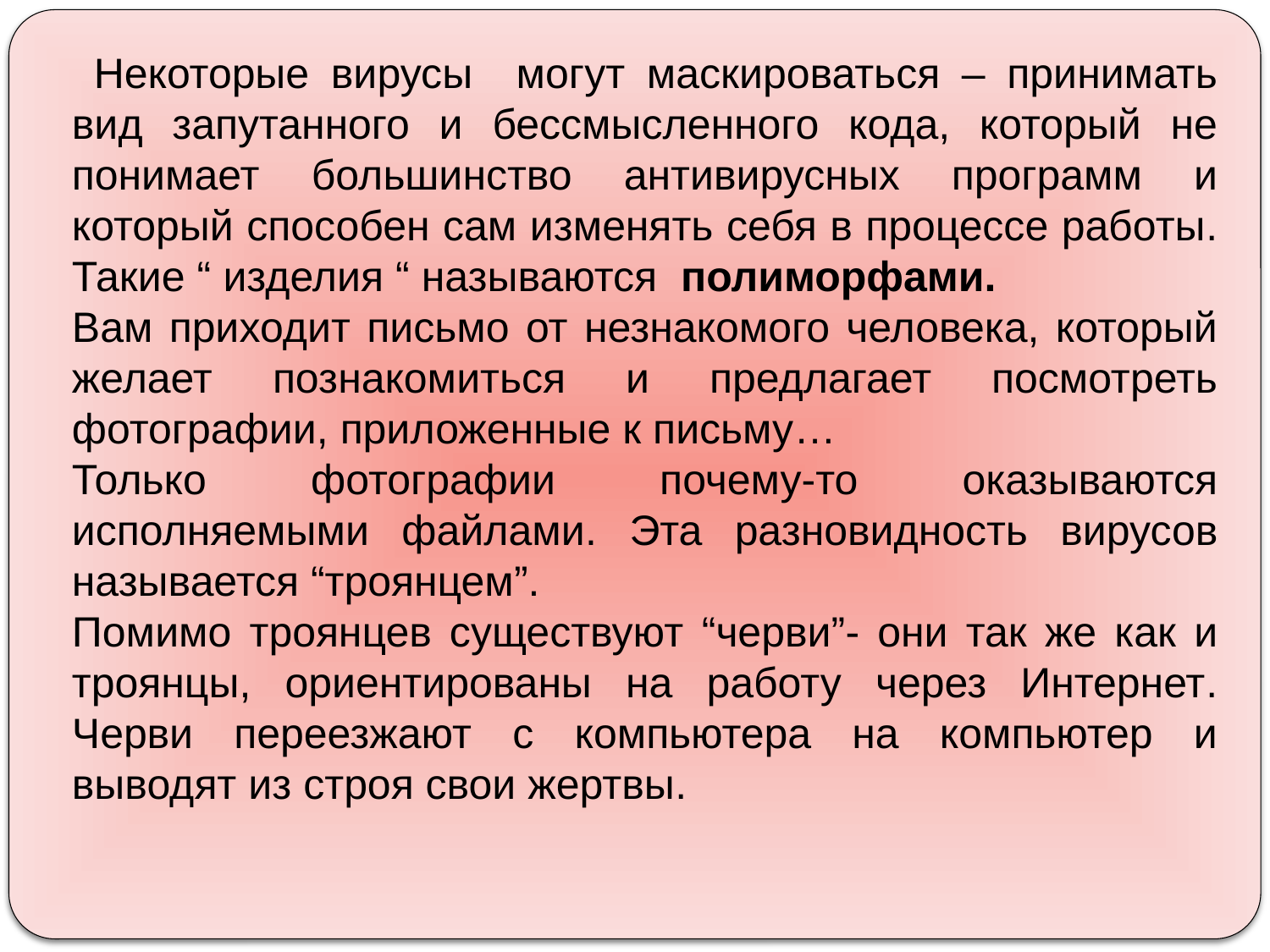

Некоторые вирусы  могут маскироваться – принимать вид запутанного и бессмысленного кода, который не понимает большинство антивирусных программ и который способен сам изменять себя в процессе работы. Такие “ изделия “ называются  полиморфами.
Вам приходит письмо от незнакомого человека, который желает познакомиться и предлагает посмотреть фотографии, приложенные к письму…
Только фотографии почему-то оказываются исполняемыми файлами. Эта разновидность вирусов называется “троянцем”.
Помимо троянцев существуют “черви”- они так же как и троянцы, ориентированы на работу через Интернет. Черви переезжают с компьютера на компьютер и выводят из строя свои жертвы.